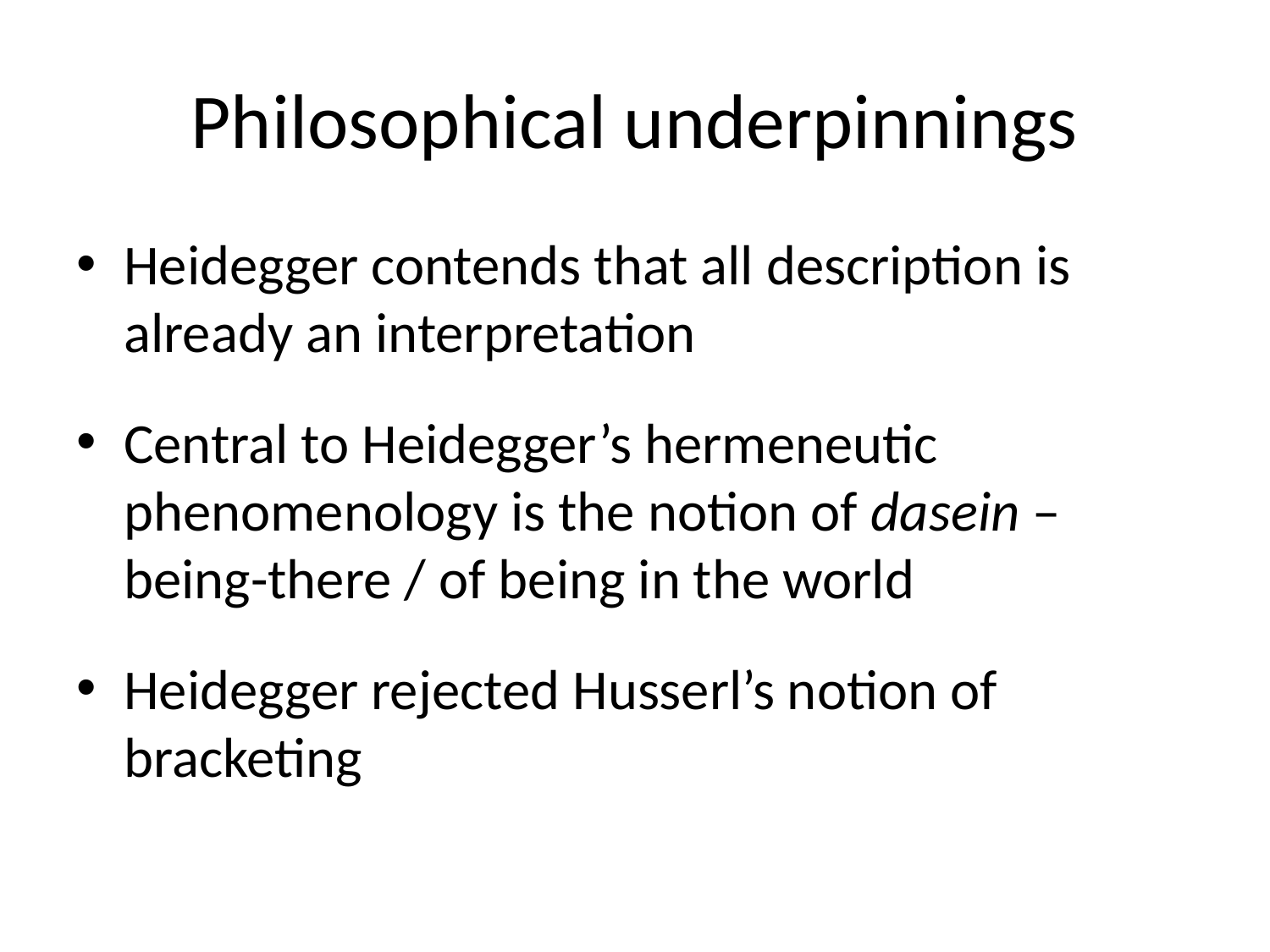

# Philosophical underpinnings
Heidegger contends that all description is already an interpretation
Central to Heidegger’s hermeneutic phenomenology is the notion of dasein – being-there / of being in the world
Heidegger rejected Husserl’s notion of bracketing